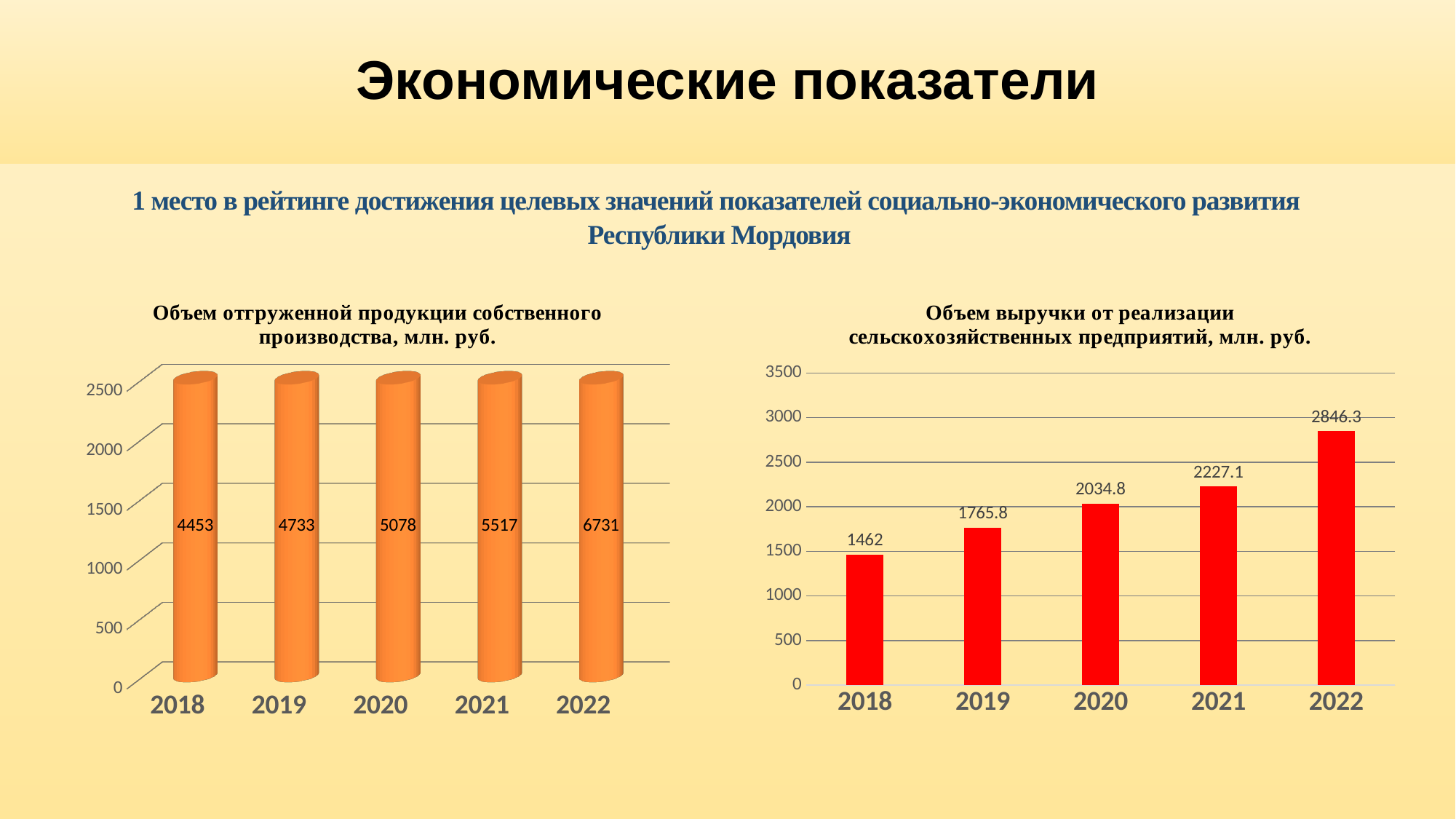

# Экономические показатели
1 место в рейтинге достижения целевых значений показателей социально-экономического развития
Республики Мордовия

[unsupported chart]

### Chart: Объем выручки от реализации сельскохозяйственных предприятий, млн. руб.

| Category | Столбец1 |
|---|---|
| 2018 | 1462.0 |
| 2019 | 1765.8 |
| 2020 | 2034.8 |
| 2021 | 2227.1 |
| 2022 | 2846.3 |